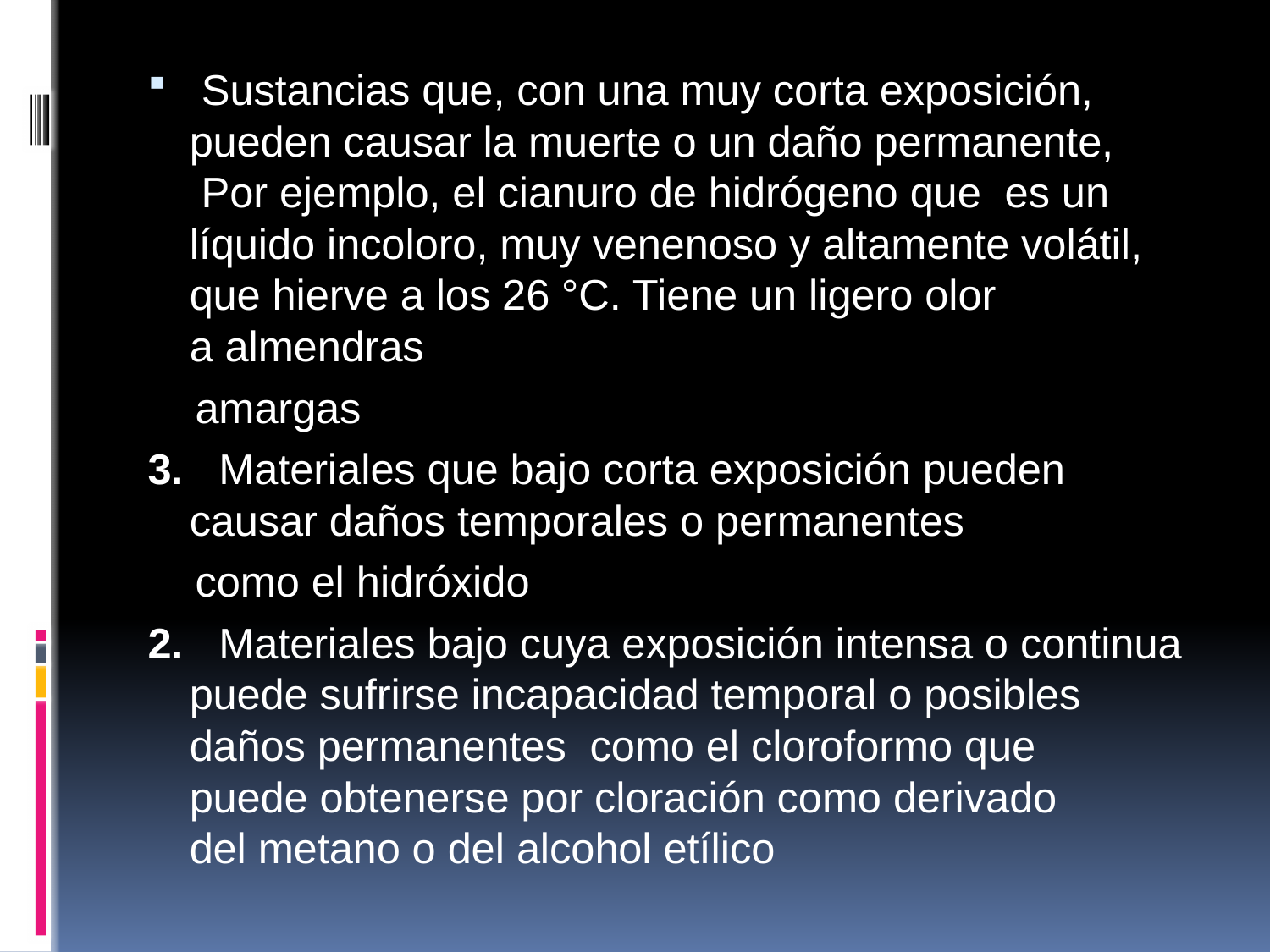

Sustancias que, con una muy corta exposición, pueden causar la muerte o un daño permanente,  Por ejemplo, el cianuro de hidrógeno que  es un líquido incoloro, muy venenoso y altamente volátil, que hierve a los 26 °C. Tiene un ligero olor a almendras
    amargas
3.   Materiales que bajo corta exposición pueden causar daños temporales o permanentes
    como el hidróxido
2.   Materiales bajo cuya exposición intensa o continua puede sufrirse incapacidad temporal o posibles daños permanentes  como el cloroformo que puede obtenerse por cloración como derivado del metano o del alcohol etílico